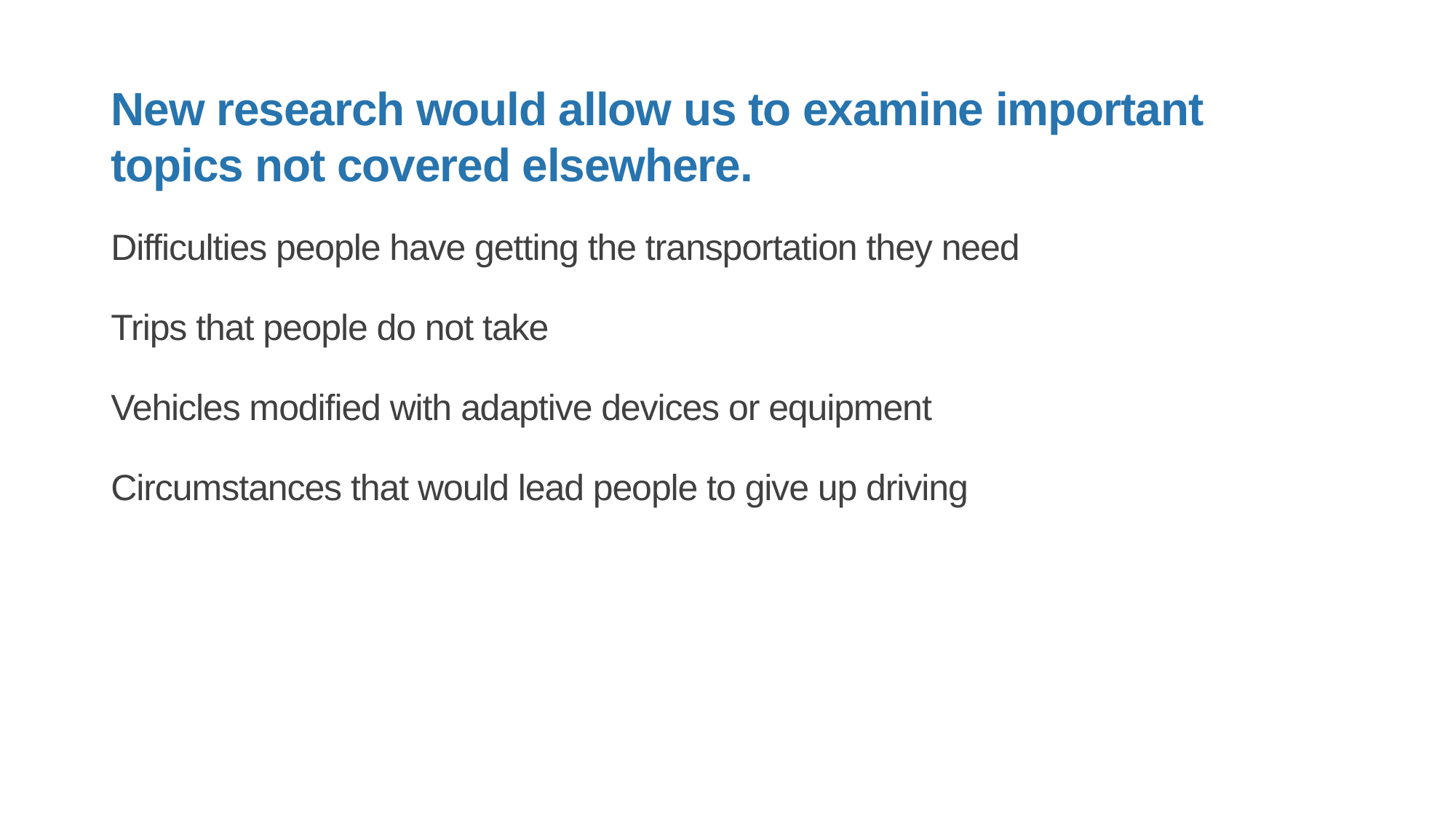

# New research would allow us to examine important topics not covered elsewhere.
Difficulties people have getting the transportation they need
Trips that people do not take
Vehicles modified with adaptive devices or equipment
Circumstances that would lead people to give up driving